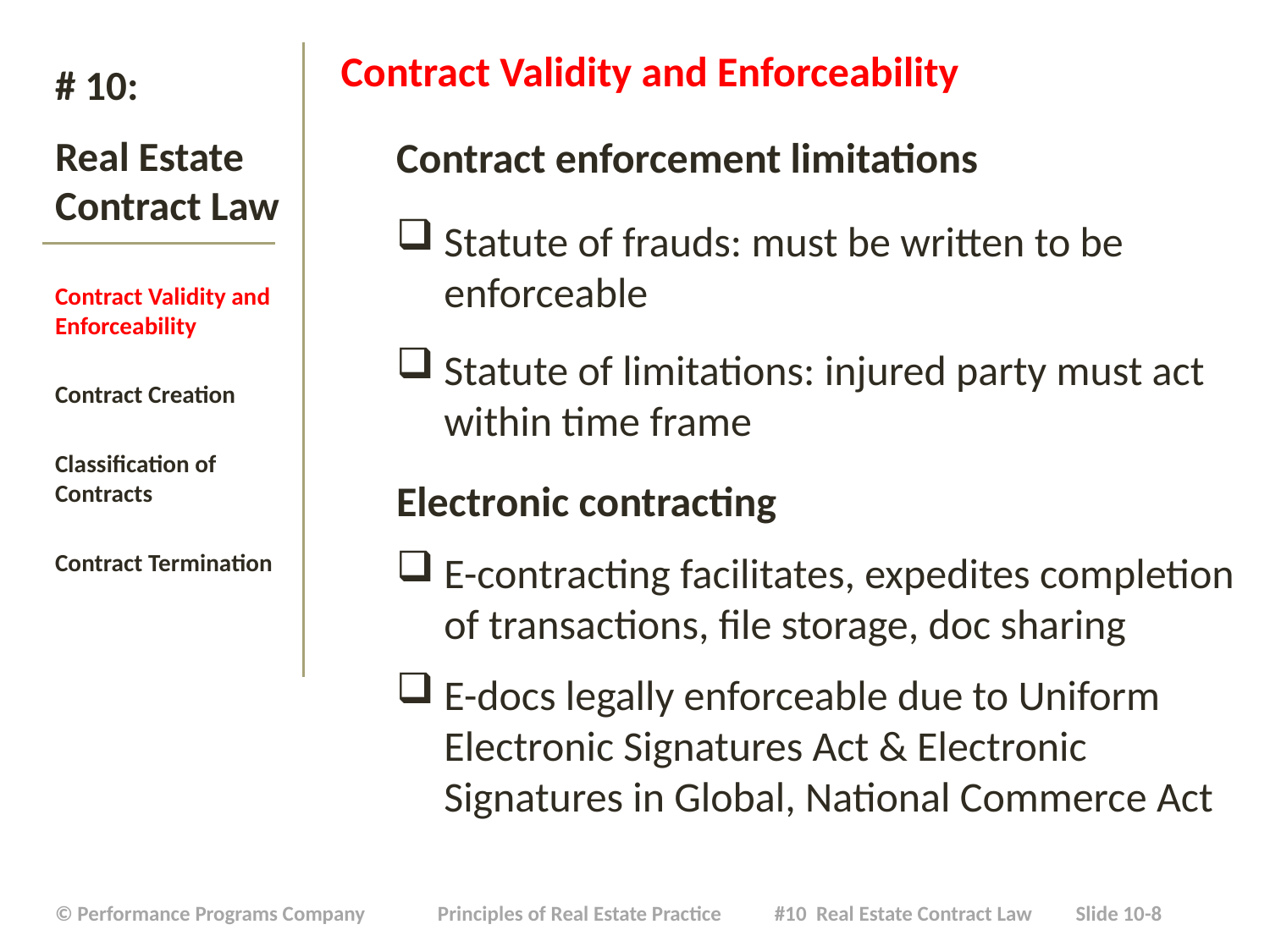

Contract Validity and Enforceability

Contract enforcement limitations

Statute of frauds: must be written to be enforceable
Statute of limitations: injured party must act within time frame
Electronic contracting
E-contracting facilitates, expedites completion of transactions, file storage, doc sharing
E-docs legally enforceable due to Uniform Electronic Signatures Act & Electronic Signatures in Global, National Commerce Act

# # 10: Real Estate Contract Law

Contract Validity and Enforceability

Contract Creation

Classification of Contracts

Contract Termination

| © Performance Programs Company Principles of Real Estate Practice #10 Real Estate Contract Law Slide 10-8 |
| --- |